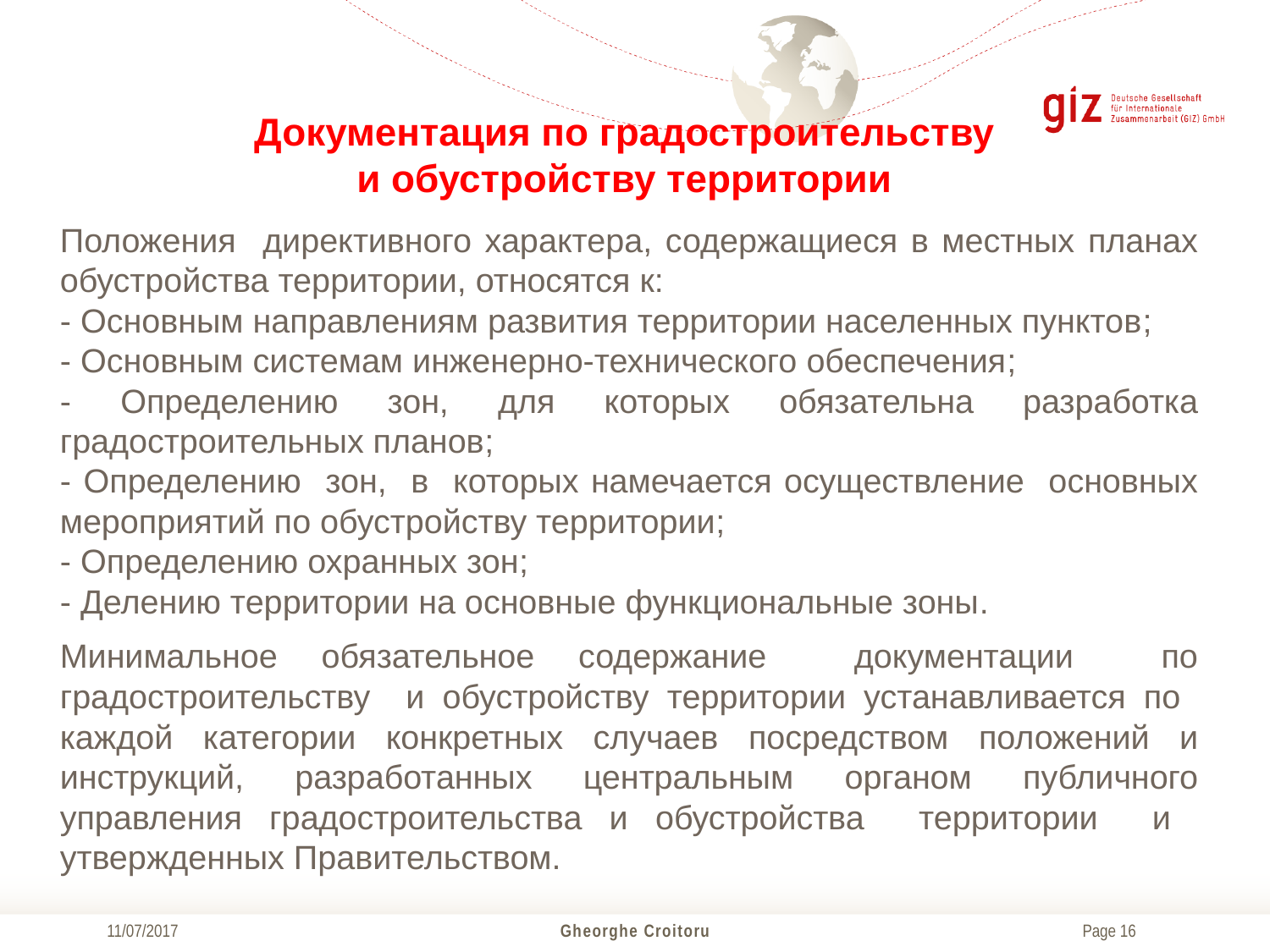

# Документация по градостроительству и обустройству территории
Положения  директивного характера, содержащиеся в местных планах обустройства территории, относятся к:
- Основным направлениям развития территории населенных пунктов;
- Основным системам инженерно-технического обеспечения;
- Определению зон, для которых обязательна разработка градостроительных планов;
- Определению  зон,  в  которых намечается осуществление  основных мероприятий по обустройству территории;
- Определению охранных зон;
- Делению территории на основные функциональные зоны.
Минимальное обязательное содержание  документации  по градостроительству  и обустройству территории устанавливается по  каждой категории конкретных случаев посредством положений и инструкций, разработанных центральным органом публичного управления градостроительства и обустройства  территории  и  утвержденных Правительством.
11/07/2017
Gheorghe Croitoru